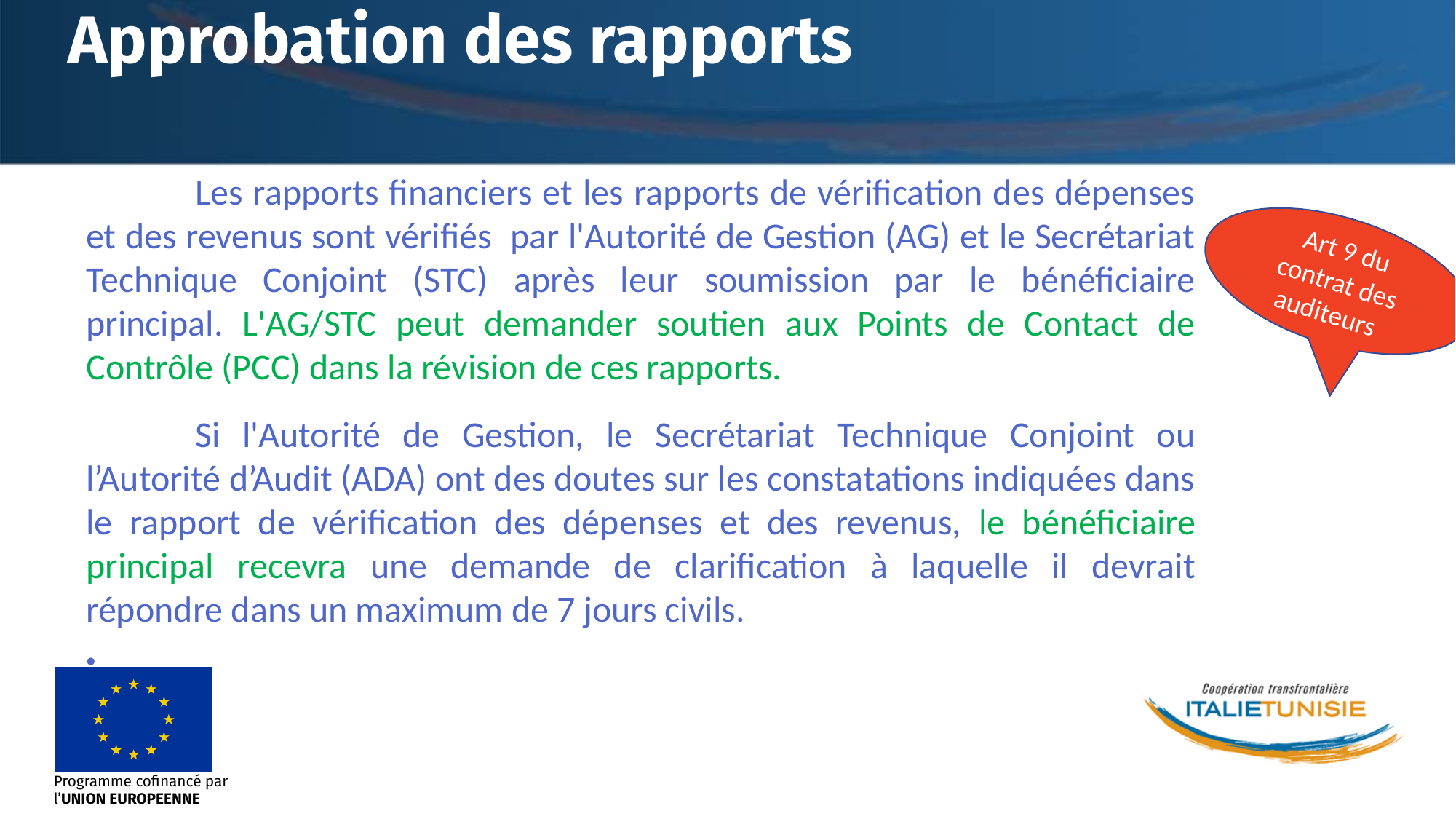

# Approbation des rapports
	Les rapports financiers et les rapports de vérification des dépenses et des revenus sont vérifiés  par l'Autorité de Gestion (AG) et le Secrétariat Technique Conjoint (STC) après leur soumission par le bénéficiaire principal. L'AG/STC peut demander soutien aux Points de Contact de Contrôle (PCC) dans la révision de ces rapports.
	Si l'Autorité de Gestion, le Secrétariat Technique Conjoint ou l’Autorité d’Audit (ADA) ont des doutes sur les constatations indiquées dans le rapport de vérification des dépenses et des revenus, le bénéficiaire principal recevra une demande de clarification à laquelle il devrait répondre dans un maximum de 7 jours civils.

Art 9 du contrat des auditeurs